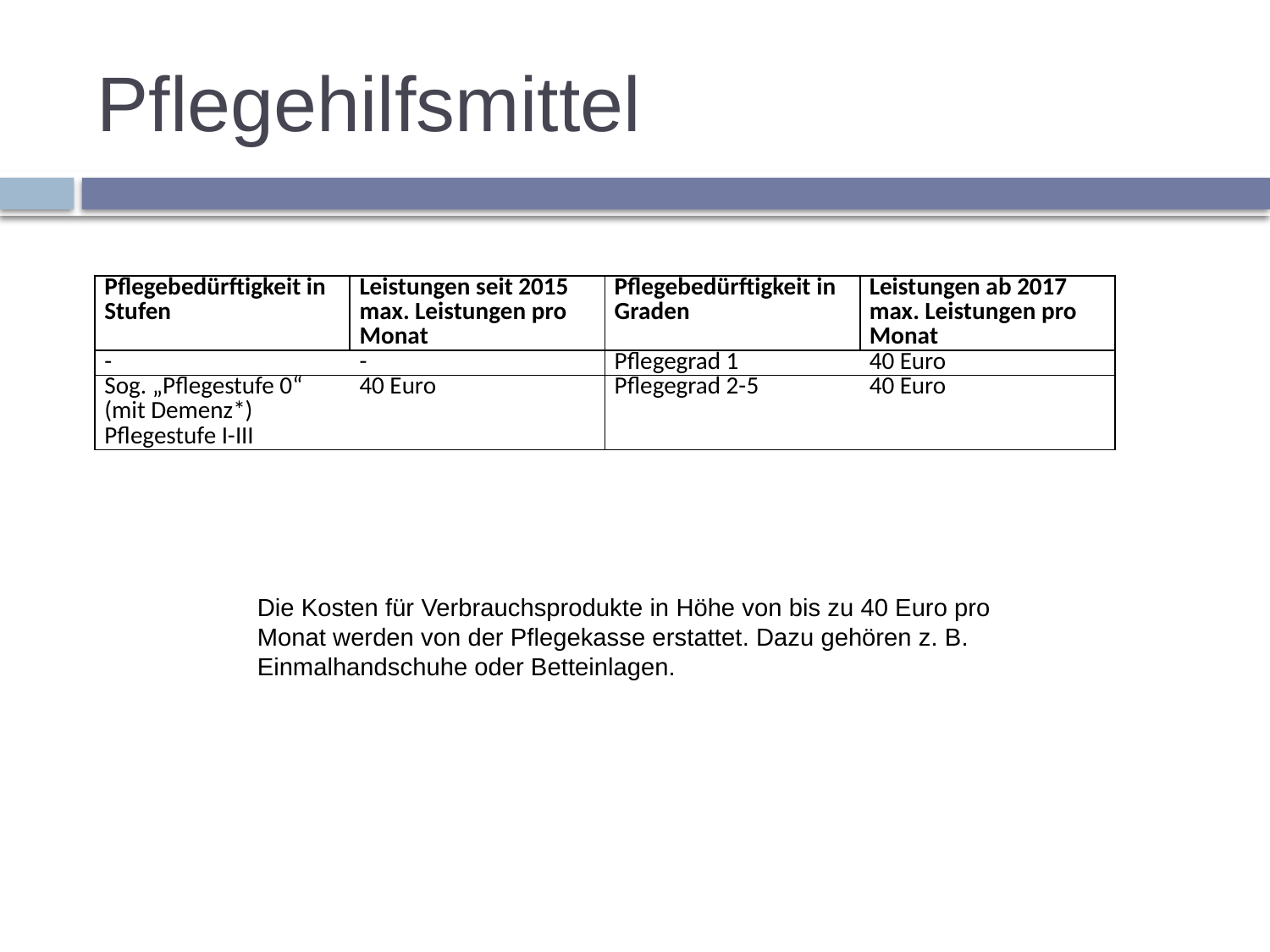

# Pflegehilfsmittel
| Pflegebedürftigkeit in Stufen | Leistungen seit 2015 max. Leistungen pro Monat | Pflegebedürftigkeit in Graden | Leistungen ab 2017 max. Leistungen pro Monat |
| --- | --- | --- | --- |
| - | - | Pflegegrad 1 | 40 Euro |
| Sog. „Pflegestufe 0“ (mit Demenz\*) Pflegestufe I-III | 40 Euro | Pflegegrad 2-5 | 40 Euro |
Die Kosten für Verbrauchsprodukte in Höhe von bis zu 40 Euro pro Monat werden von der Pflegekasse erstattet. Dazu gehören z. B. Einmalhandschuhe oder Betteinlagen.